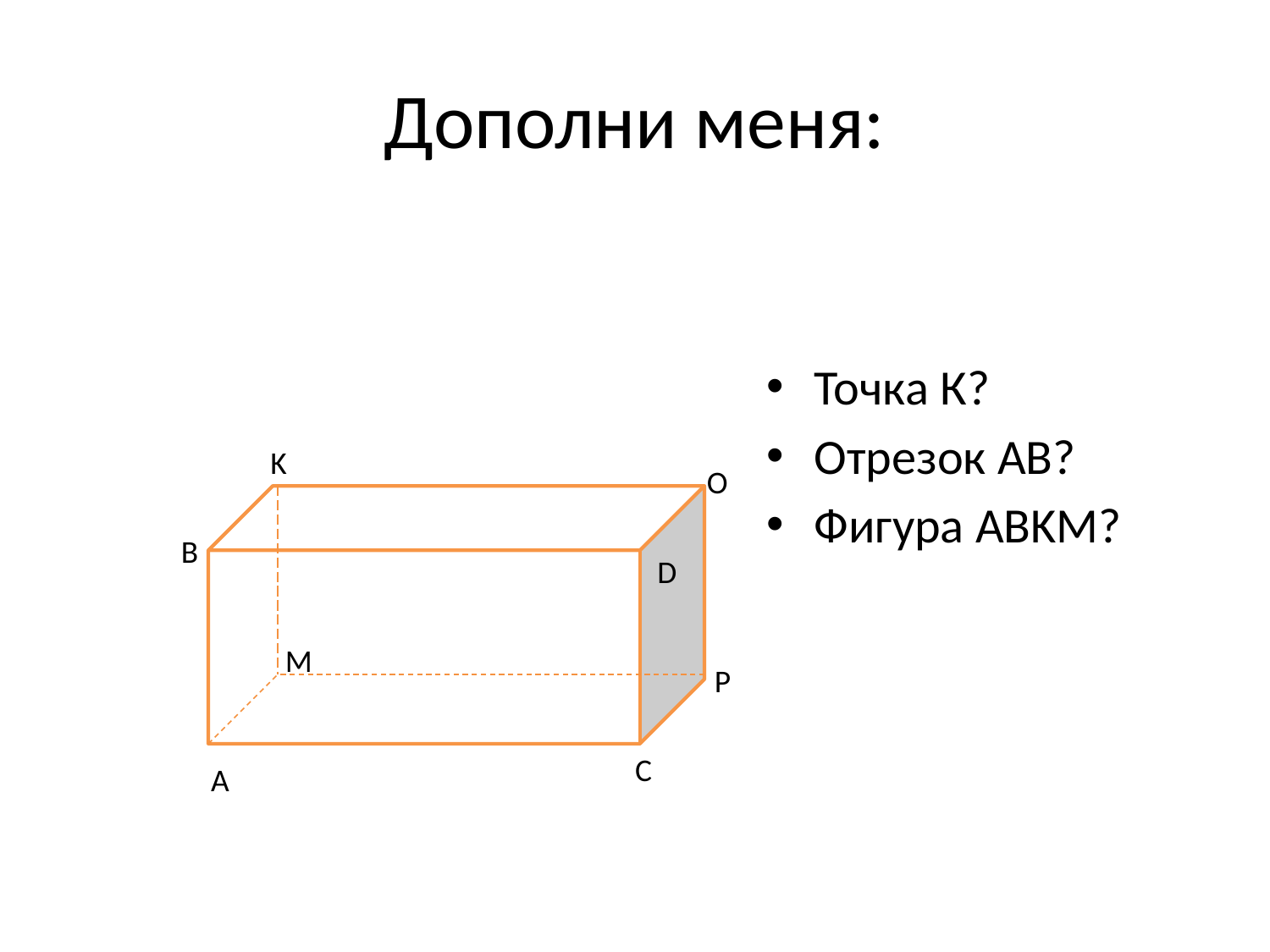

# Дополни меня:

Точка К?
Отрезок АВ?
Фигура ABKM?
K
O

B
D
M
P
C
A